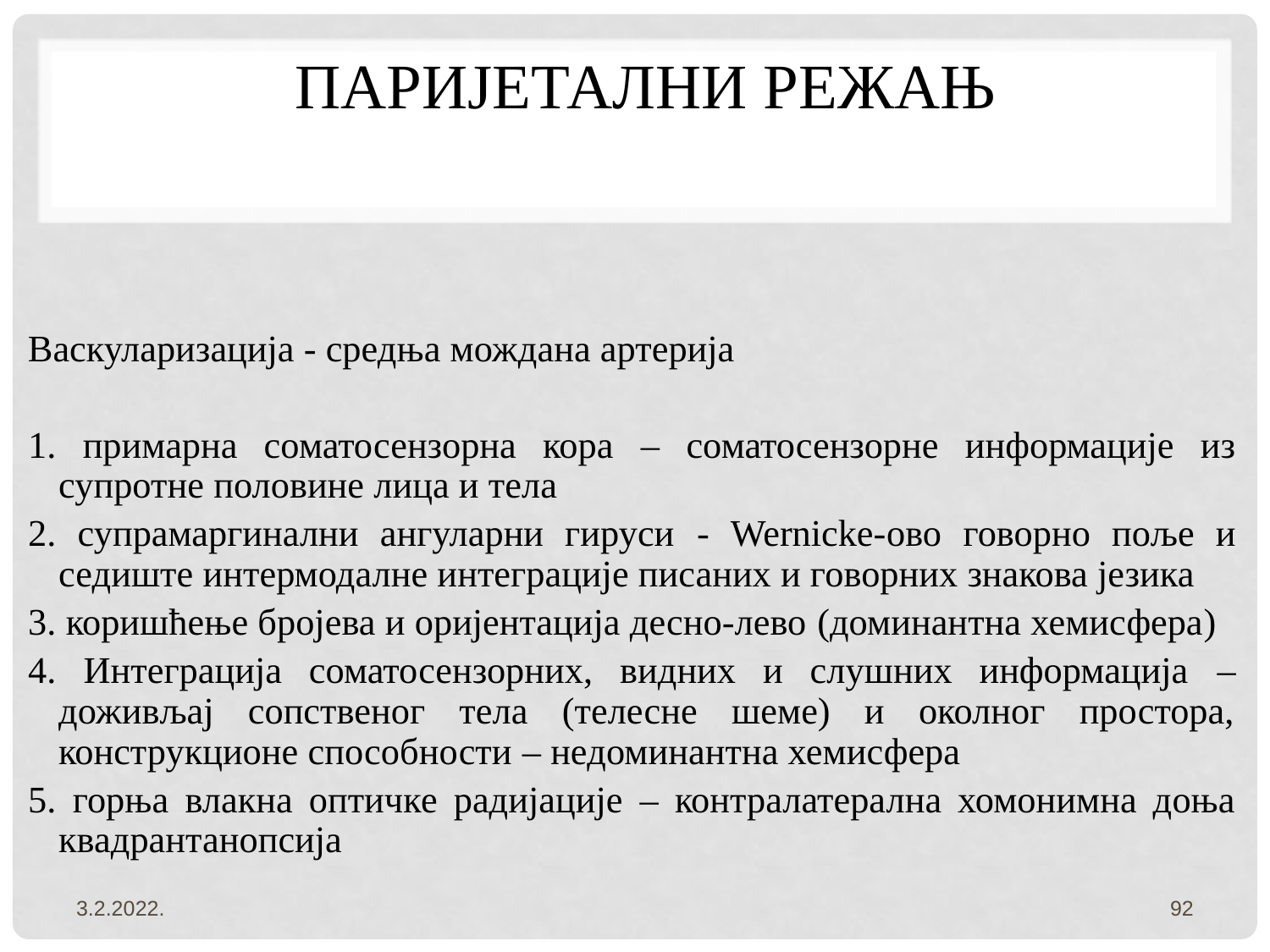

# ПАРИЈЕТАЛНИ РЕЖАЊ

Васкуларизација - средња мождана артерија

1. примарна соматосензорна кора – соматосензорне информације из супротне половине лица и тела
2. супрамаргинални ангуларни гируси - Wernicke-ово говорно поље и седиште интермодалне интеграције писаних и говорних знакова језика
3. коришћење бројева и оријентација десно-лево (доминантна хемисфера)
4. Интеграција соматосензорних, видних и слушних информација – доживљај сопственог тела (телесне шеме) и околног простора, конструкционе способности – недоминантна хемисфера
5. горња влакна оптичке радијације – контралатерална хомонимна доња квадрантанопсија
3.2.2022.
92